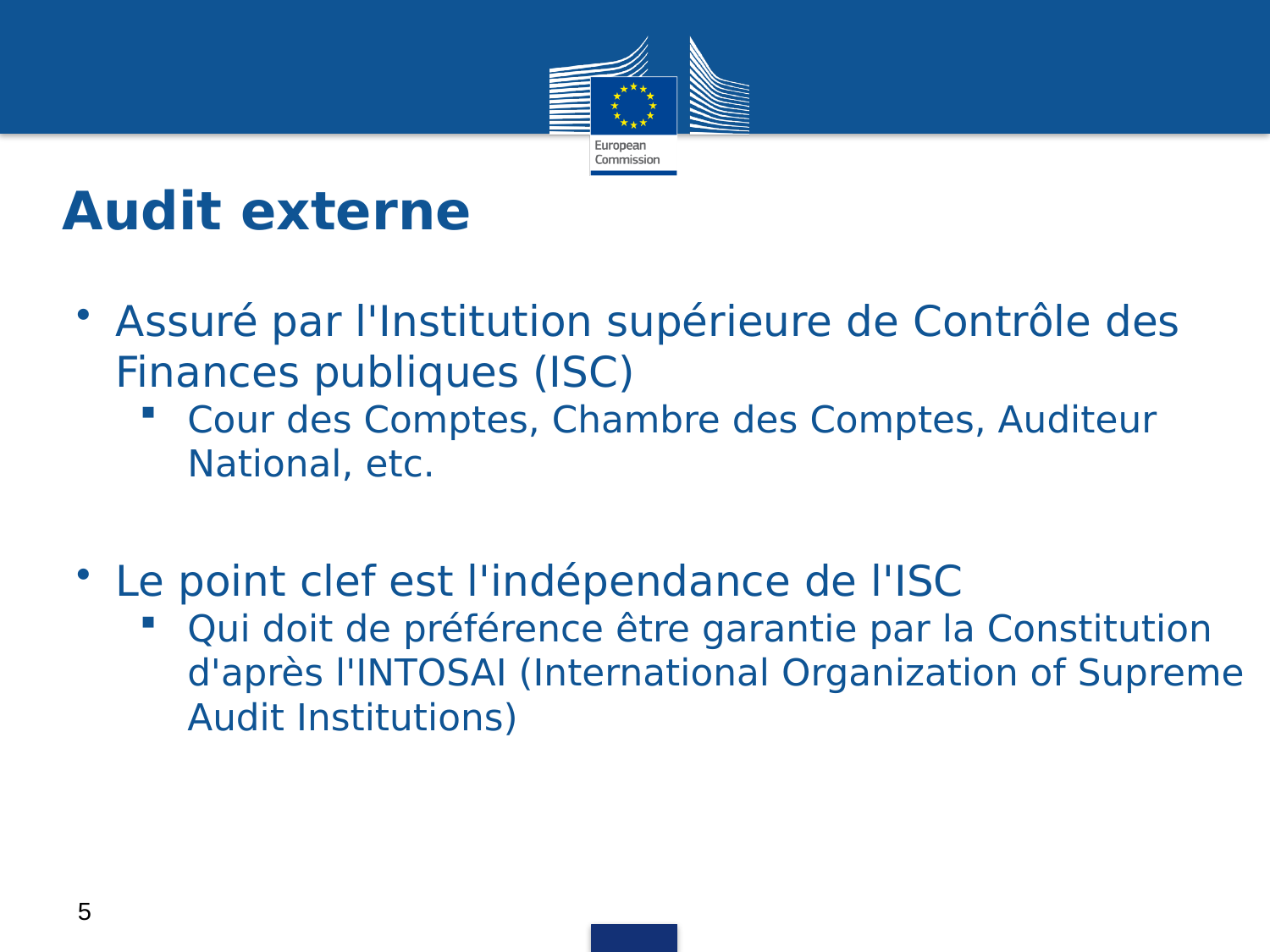

# Audit externe
Assuré par l'Institution supérieure de Contrôle des Finances publiques (ISC)
Cour des Comptes, Chambre des Comptes, Auditeur National, etc.

Le point clef est l'indépendance de l'ISC
Qui doit de préférence être garantie par la Constitution d'après l'INTOSAI (International Organization of Supreme Audit Institutions)

5